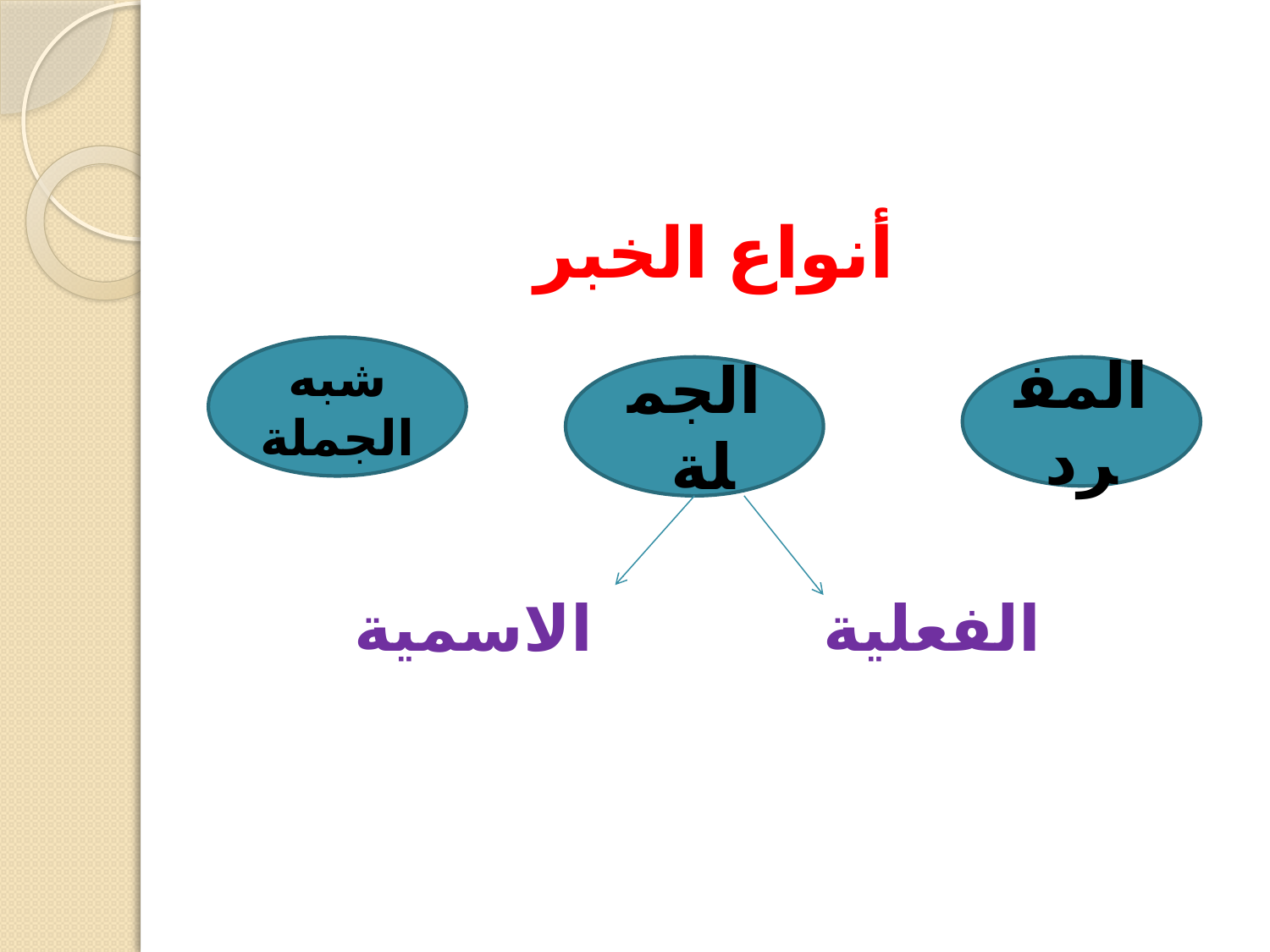

أنواع الخبر

  الفعلية              الاسمية
شبه الجملة
الجملة
المفرد